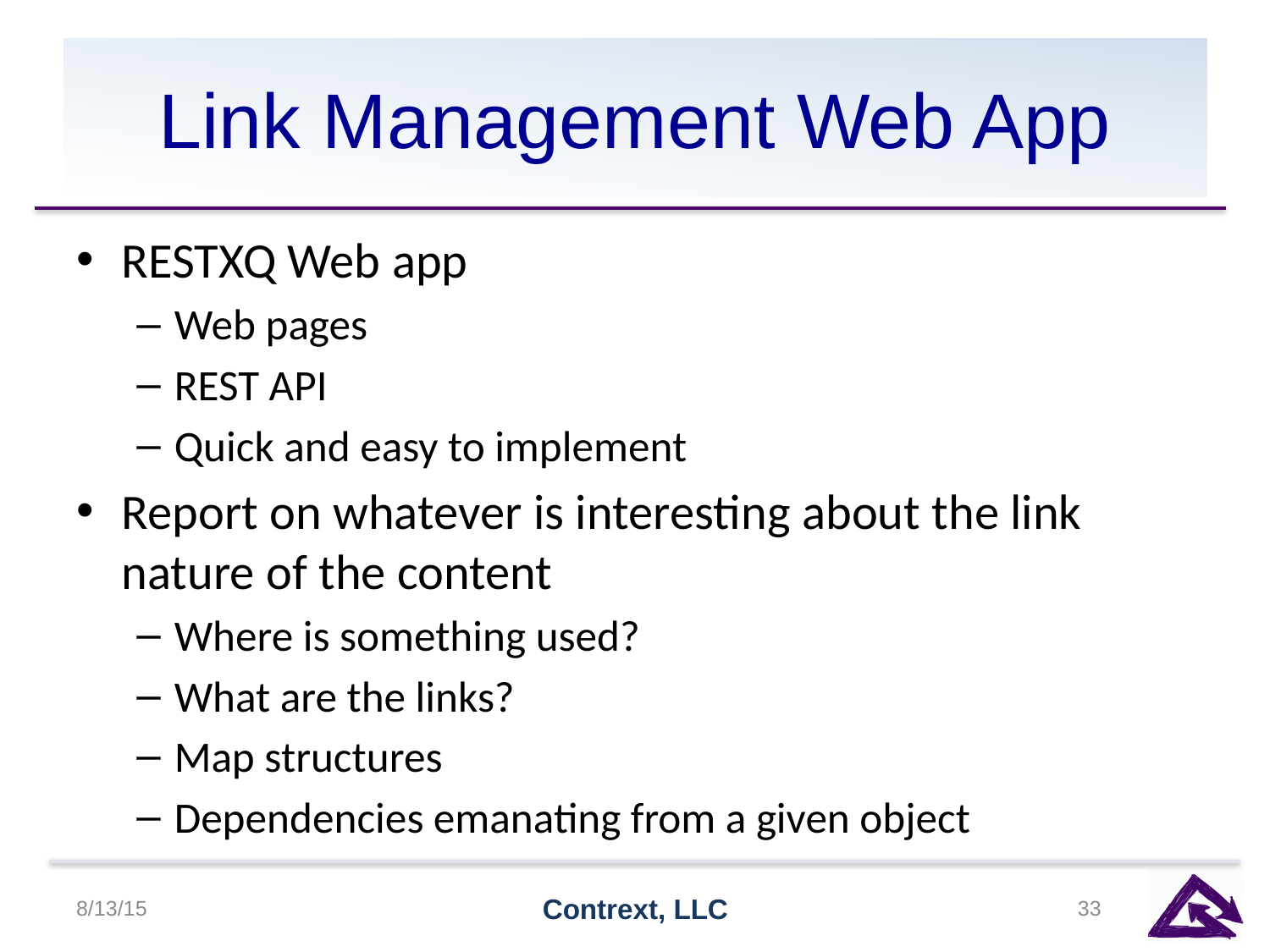

# Link Management Web App
RESTXQ Web app
Web pages
REST API
Quick and easy to implement
Report on whatever is interesting about the link nature of the content
Where is something used?
What are the links?
Map structures
Dependencies emanating from a given object
8/13/15
Contrext, LLC
33